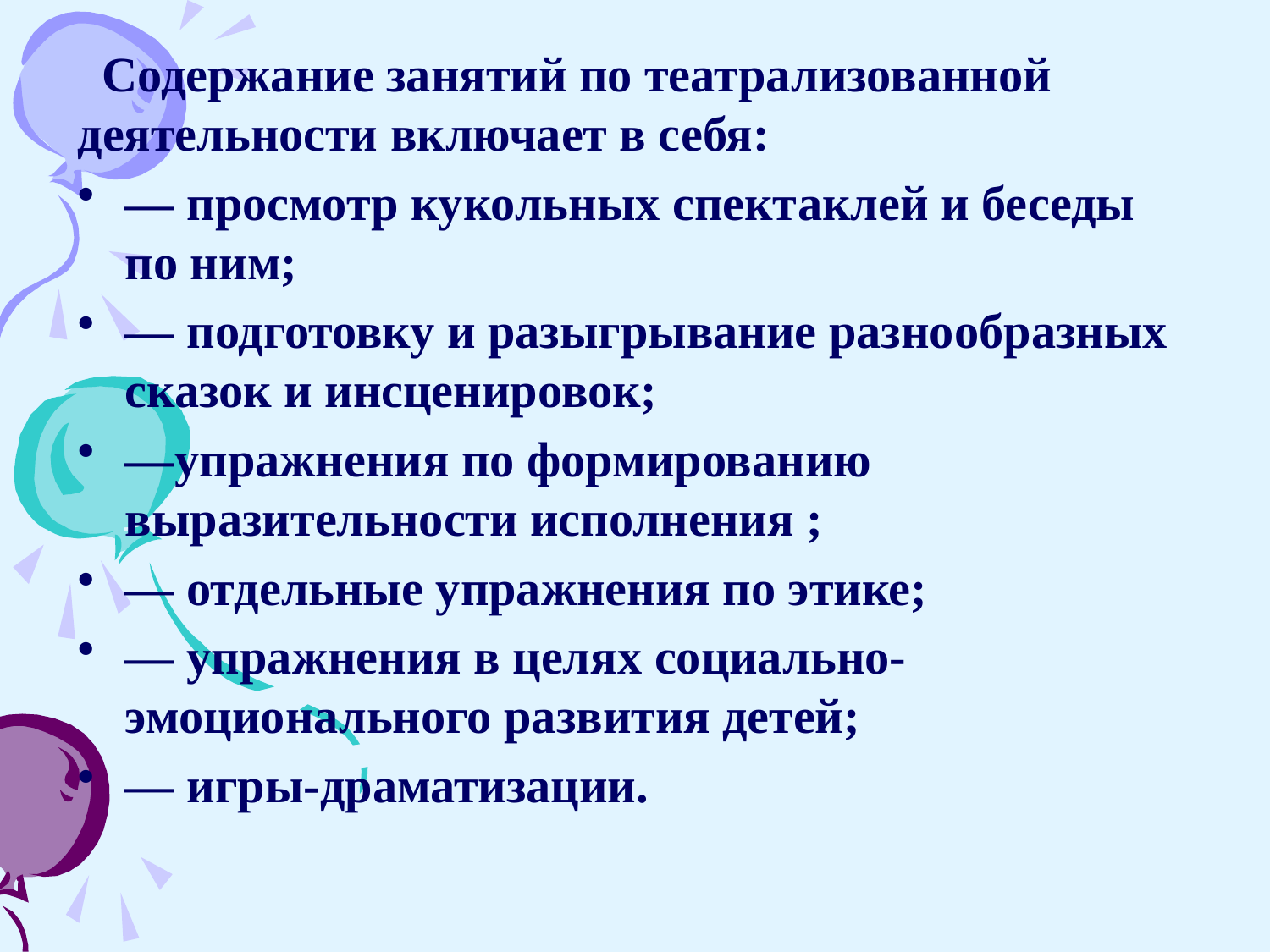

Содержание занятий по театрализованной деятельности включает в себя:
— просмотр кукольных спектаклей и беседы по ним;
— подготовку и разыгрывание разнообразных сказок и инсценировок;
—упражнения по формированию выразительности исполнения ;
— отдельные упражнения по этике;
— упражнения в целях социально-эмоционального развития детей;
— игры-драматизации.